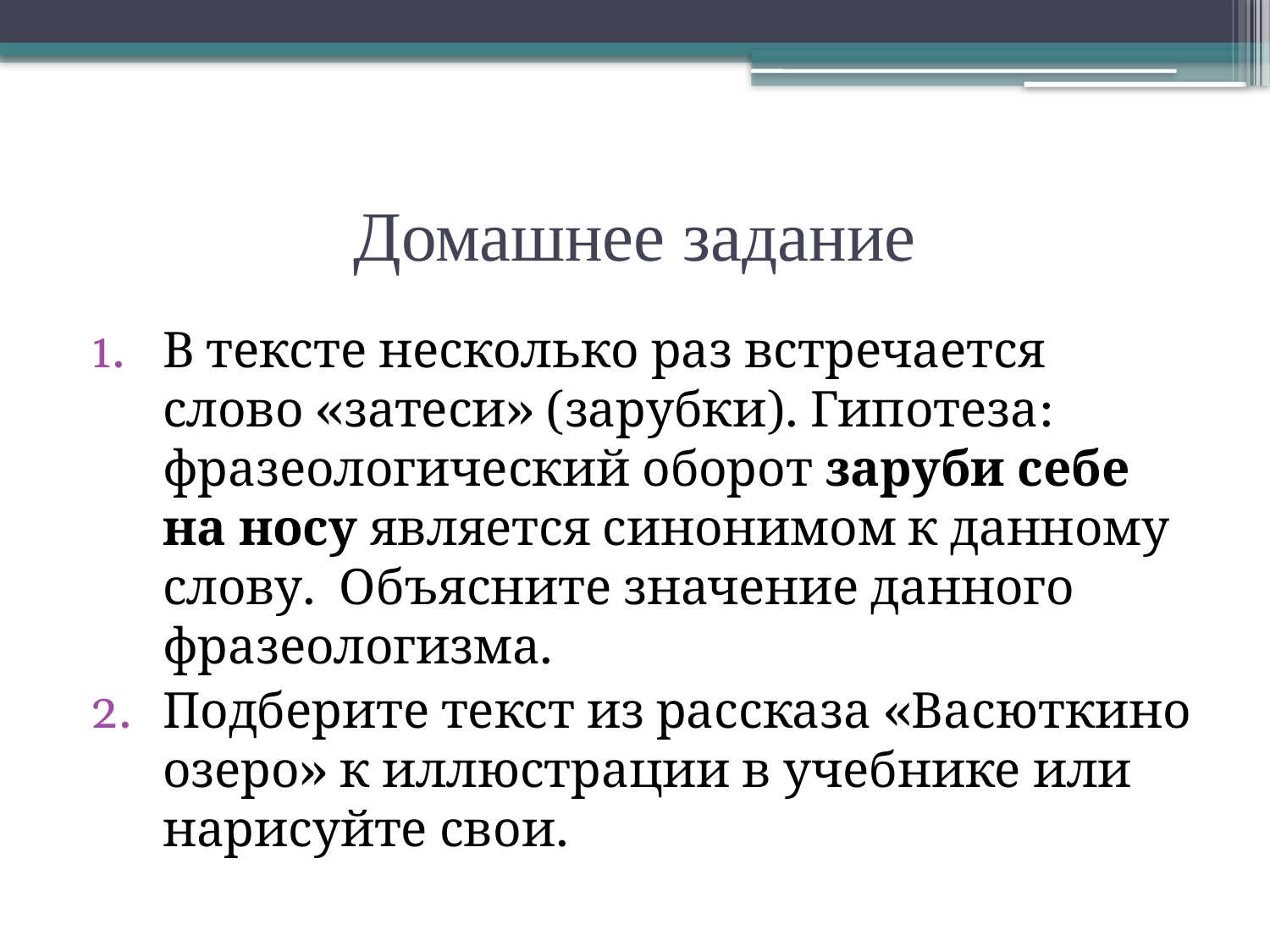

# Домашнее задание
В тексте несколько раз встречается слово «затеси» (зарубки). Гипотеза: фразеологический оборот заруби себе на носу является синонимом к данному слову.  Объясните значение данного фразеологизма.
Подберите текст из рассказа «Васюткино озеро» к иллюстрации в учебнике или нарисуйте свои.